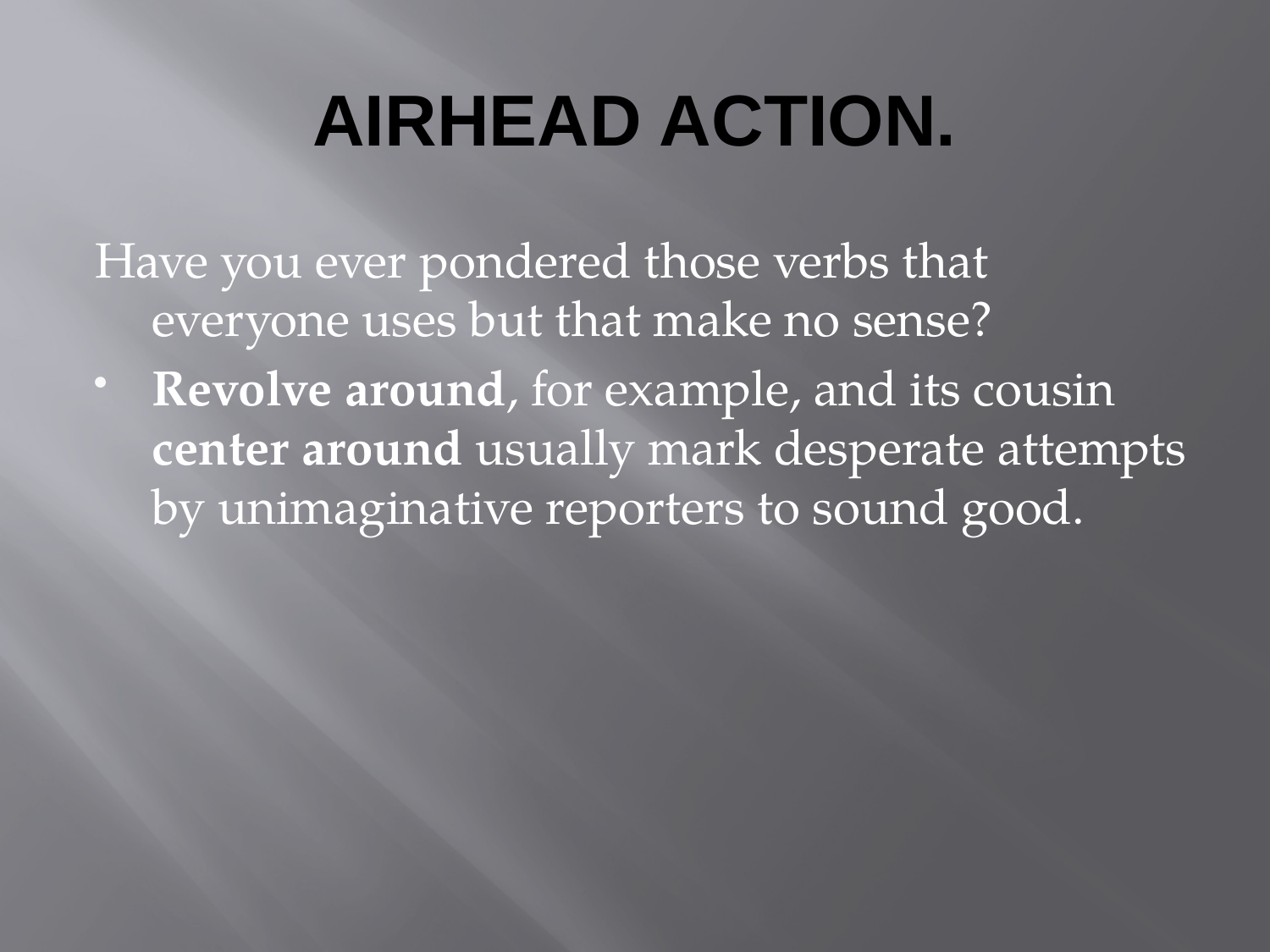

# AIRHEAD ACTION.
Have you ever pondered those verbs that everyone uses but that make no sense?
Revolve around, for example, and its cousin center around usually mark desperate attempts by unimaginative reporters to sound good.